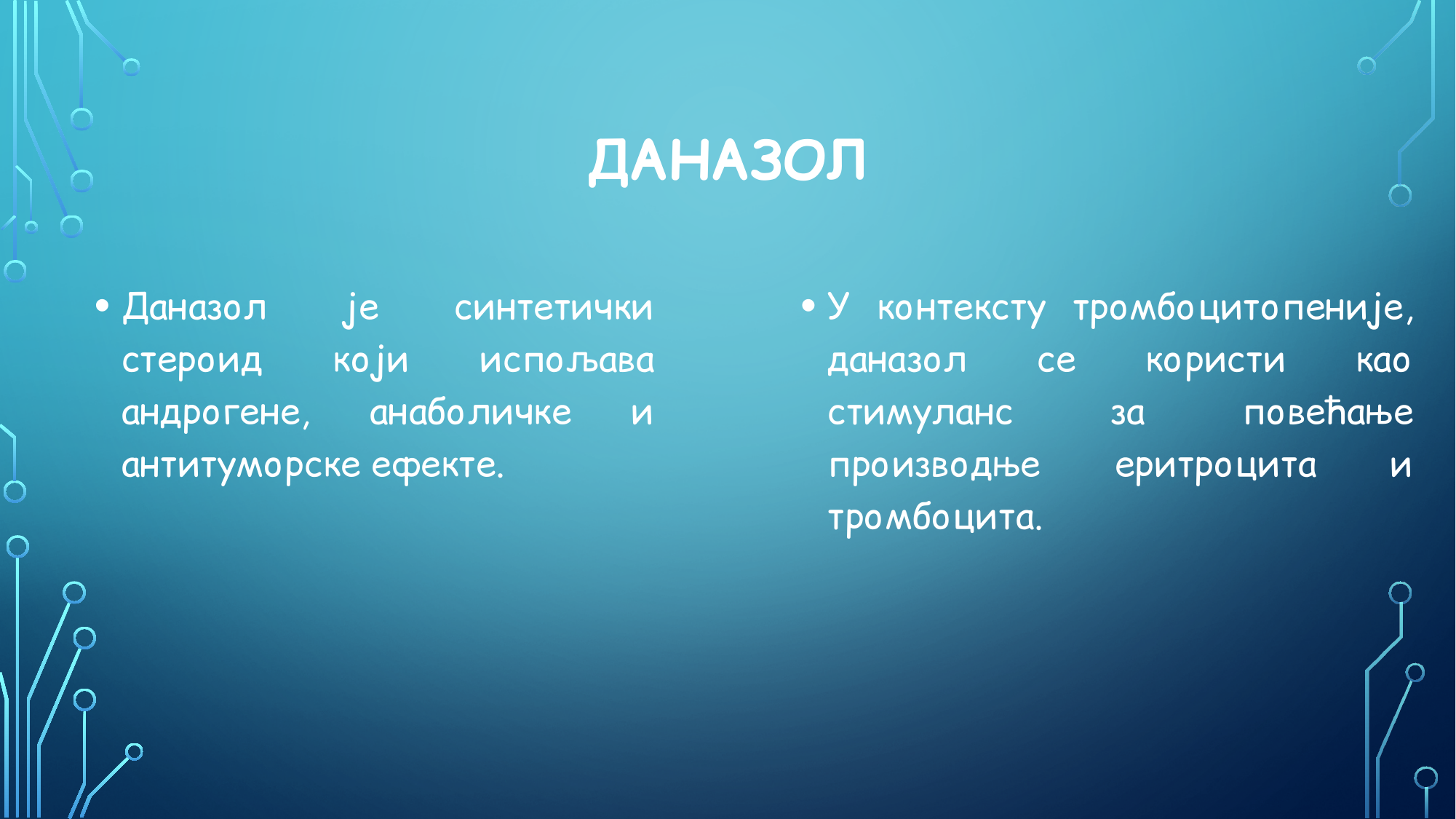

# Даназол
Даназол је синтетички стероид који испољава андрогене, анаболичке и антитуморске ефекте.
У контексту тромбоцитопеније, даназол се користи као стимуланс за повећање производње еритроцита и тромбоцита.